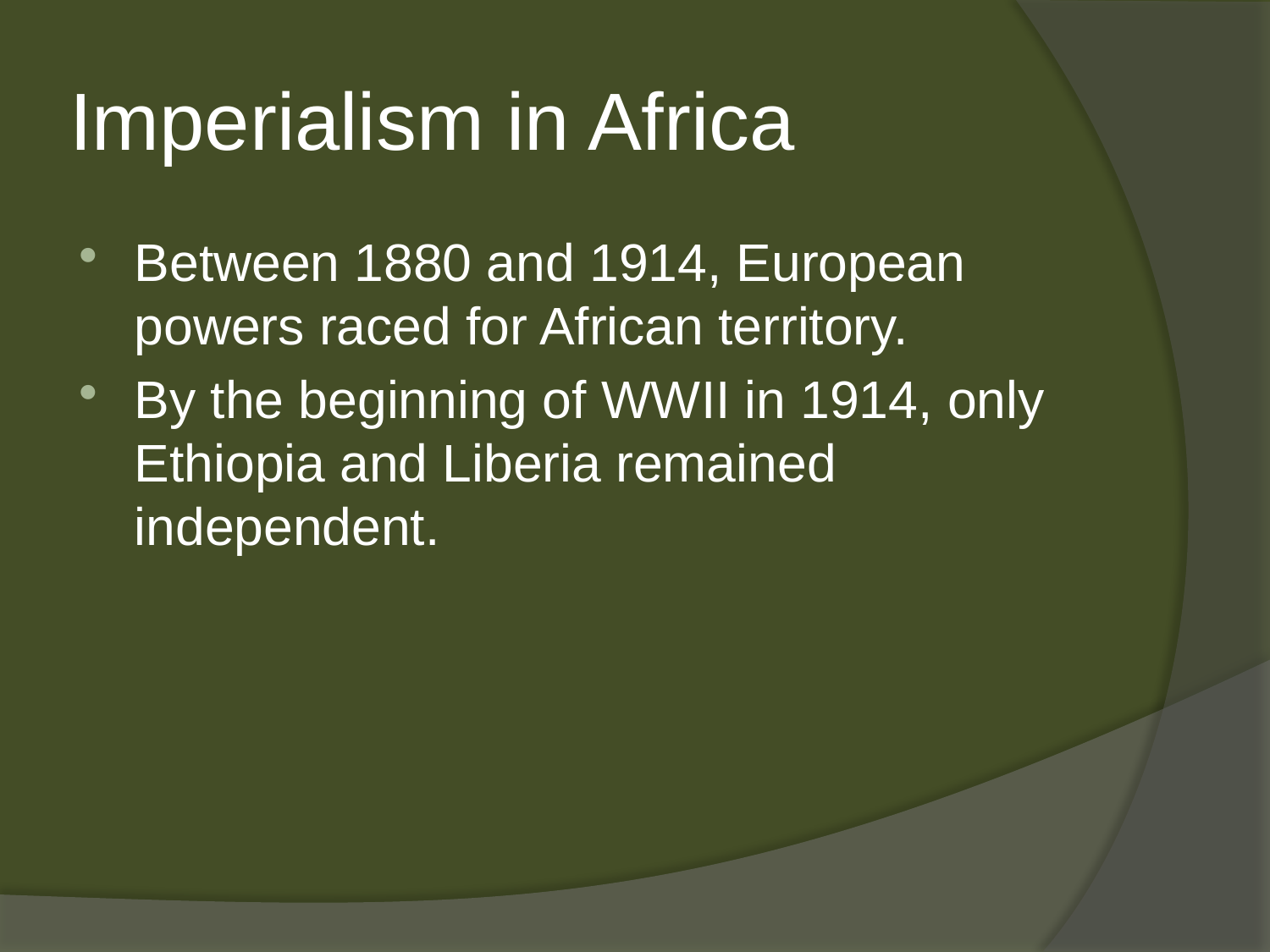

# Imperialism in Africa
Between 1880 and 1914, European powers raced for African territory.
By the beginning of WWII in 1914, only Ethiopia and Liberia remained independent.